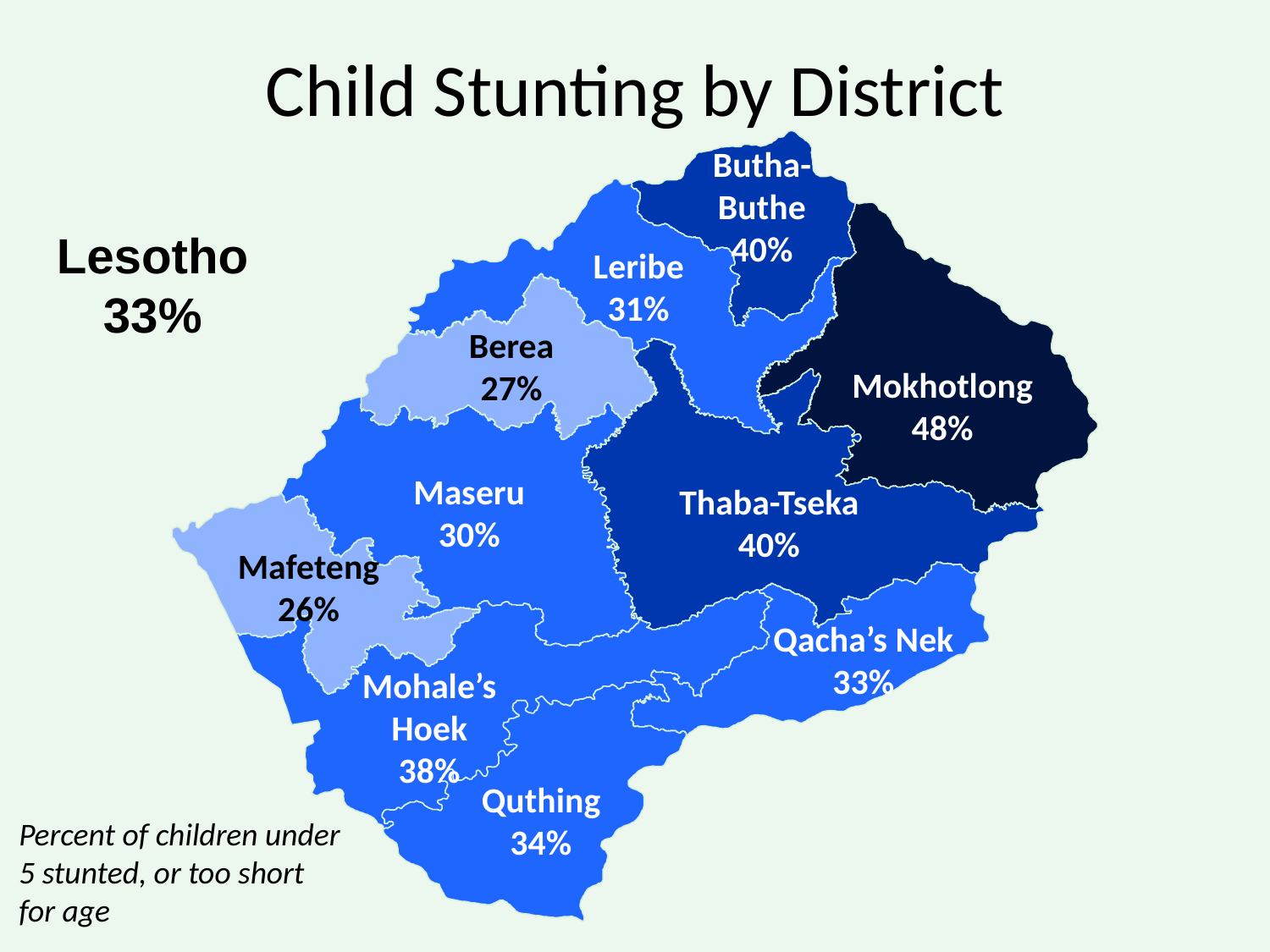

# Child Stunting by District

Butha-Buthe
40%
Lesotho
33%
Leribe
31%
Berea
27%
Mokhotlong
48%
Maseru
30%
Thaba-Tseka
40%
Mafeteng
26%
Qacha’s Nek
33%
Mohale’s Hoek
38%
Quthing
34%
Percent of children under 5 stunted, or too short for age